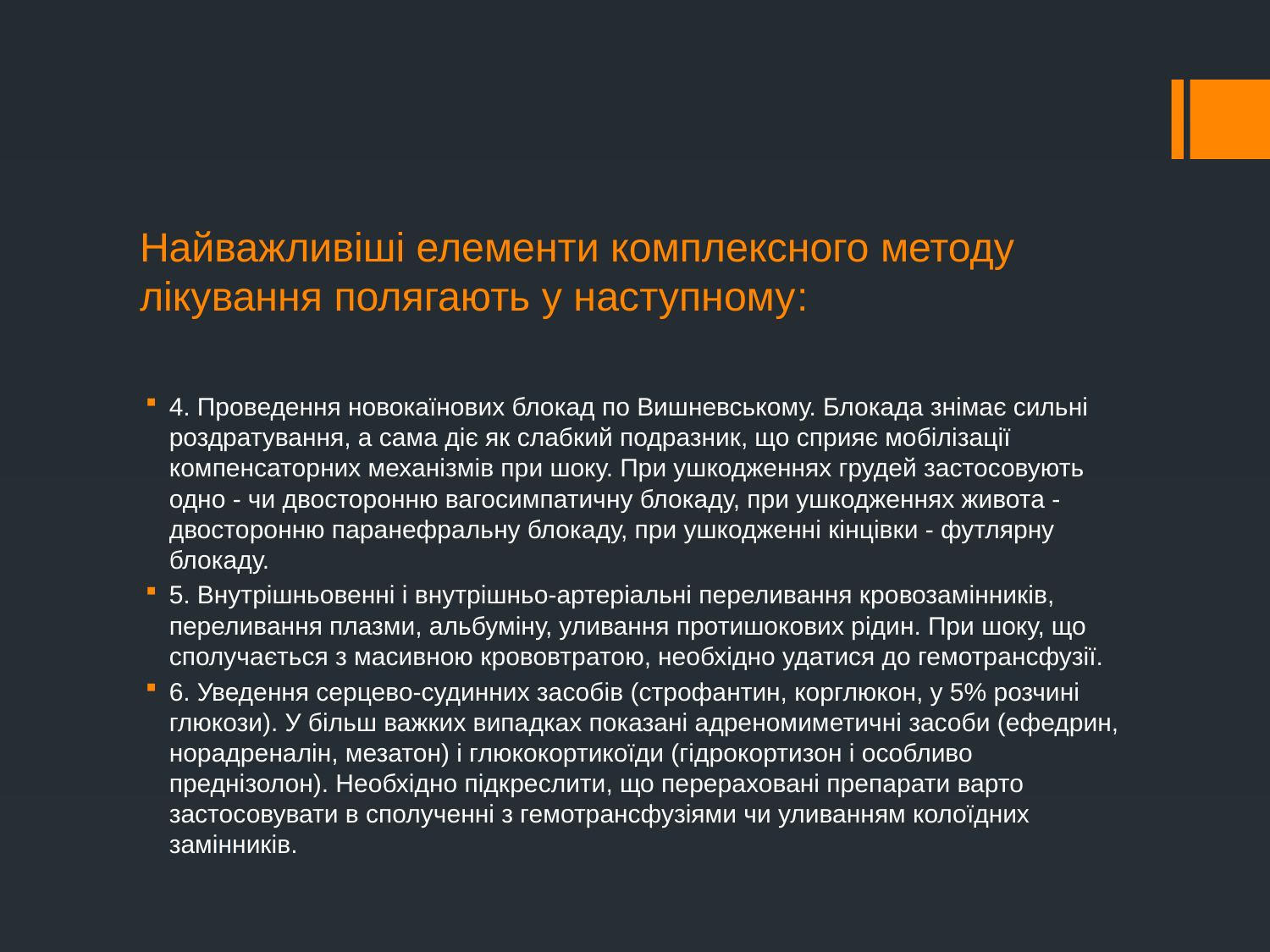

# Найважливіші елементи комплексного методу лікування полягають у наступному:
4. Проведення новокаїнових блокад по Вишневському. Блокада знімає сильні роздратування, а сама діє як слабкий подразник, що сприяє мобілізації компенсаторних механізмів при шоку. При ушкодженнях грудей застосовують одно - чи двосторонню вагосимпатичну блокаду, при ушкодженнях живота - двосторонню паранефральну блокаду, при ушкодженні кінцівки - футлярну блокаду.
5. Внутрішньовенні і внутрішньо-артеріальні переливання кровозамінників, переливання плазми, альбуміну, уливання протишокових рідин. При шоку, що сполучається з масивною крововтратою, необхідно удатися до гемотрансфузії.
6. Уведення серцево-судинних засобів (строфантин, корглюкон, у 5% розчині глюкози). У більш важких випадках показані адреномиметичні засоби (ефедрин, норадреналін, мезатон) і глюкокортикоїди (гідрокортизон і особливо преднізолон). Необхідно підкреслити, що перераховані препарати варто застосовувати в сполученні з гемотрансфузіями чи уливанням колоїдних замінників.